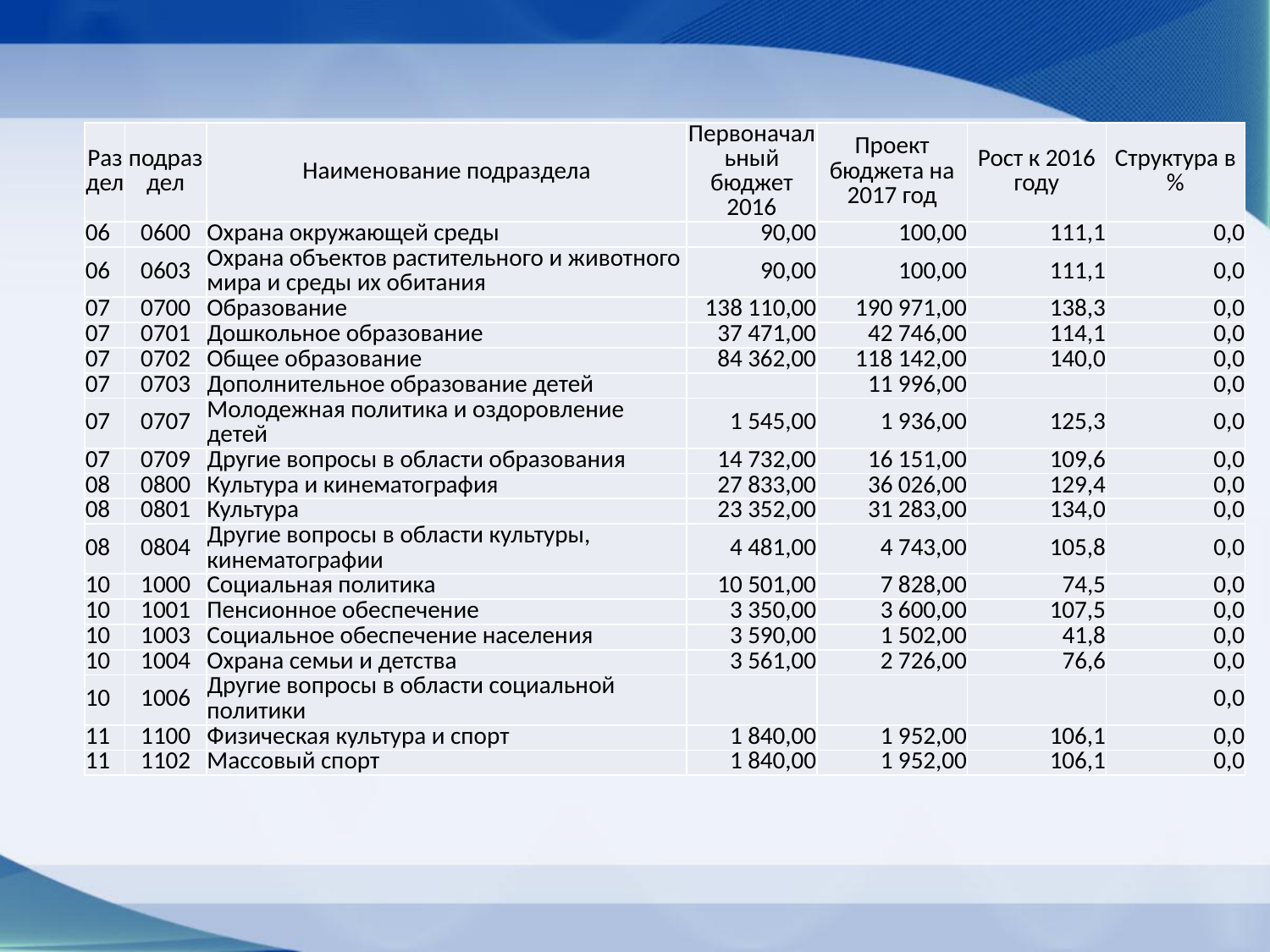

| Раздел | подраздел | Наименование подраздела | Первоначальный бюджет 2016 | Проект бюджета на 2017 год | Рост к 2016 году | Структура в % |
| --- | --- | --- | --- | --- | --- | --- |
| 06 | 0600 | Охрана окружающей среды | 90,00 | 100,00 | 111,1 | 0,0 |
| 06 | 0603 | Охрана объектов растительного и животного мира и среды их обитания | 90,00 | 100,00 | 111,1 | 0,0 |
| 07 | 0700 | Образование | 138 110,00 | 190 971,00 | 138,3 | 0,0 |
| 07 | 0701 | Дошкольное образование | 37 471,00 | 42 746,00 | 114,1 | 0,0 |
| 07 | 0702 | Общее образование | 84 362,00 | 118 142,00 | 140,0 | 0,0 |
| 07 | 0703 | Дополнительное образование детей |  | 11 996,00 |  | 0,0 |
| 07 | 0707 | Молодежная политика и оздоровление детей | 1 545,00 | 1 936,00 | 125,3 | 0,0 |
| 07 | 0709 | Другие вопросы в области образования | 14 732,00 | 16 151,00 | 109,6 | 0,0 |
| 08 | 0800 | Культура и кинематография | 27 833,00 | 36 026,00 | 129,4 | 0,0 |
| 08 | 0801 | Культура | 23 352,00 | 31 283,00 | 134,0 | 0,0 |
| 08 | 0804 | Другие вопросы в области культуры, кинематографии | 4 481,00 | 4 743,00 | 105,8 | 0,0 |
| 10 | 1000 | Социальная политика | 10 501,00 | 7 828,00 | 74,5 | 0,0 |
| 10 | 1001 | Пенсионное обеспечение | 3 350,00 | 3 600,00 | 107,5 | 0,0 |
| 10 | 1003 | Социальное обеспечение населения | 3 590,00 | 1 502,00 | 41,8 | 0,0 |
| 10 | 1004 | Охрана семьи и детства | 3 561,00 | 2 726,00 | 76,6 | 0,0 |
| 10 | 1006 | Другие вопросы в области социальной политики |  |  |  | 0,0 |
| 11 | 1100 | Физическая культура и спорт | 1 840,00 | 1 952,00 | 106,1 | 0,0 |
| 11 | 1102 | Массовый спорт | 1 840,00 | 1 952,00 | 106,1 | 0,0 |